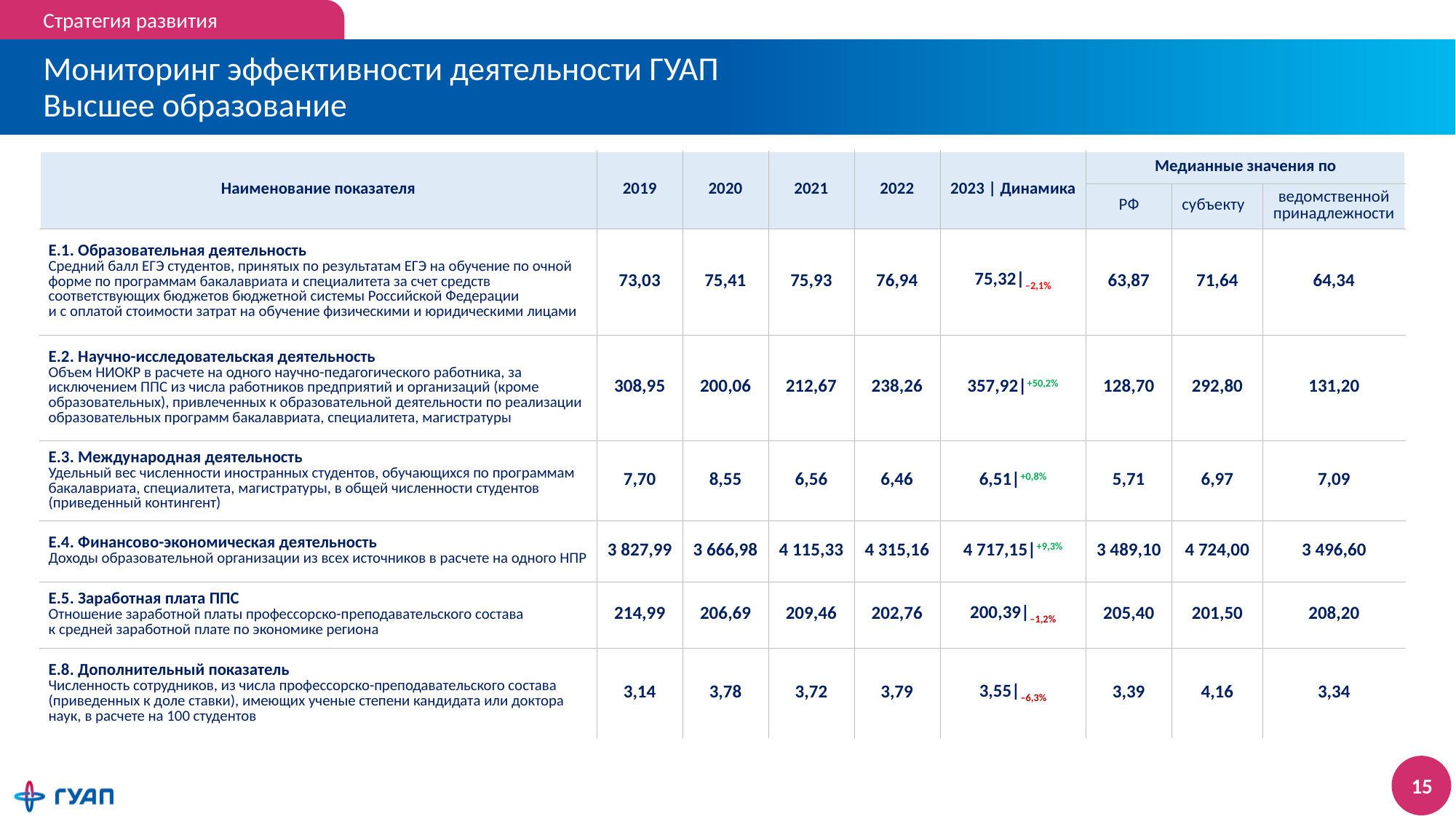

Стратегия развития
# Мониторинг эффективности деятельности ГУАП Высшее образование
| Наименование показателя | 2019 | 2020 | 2021 | 2022 | 2023 | Динамика | Медианные значения по |  |  |
| --- | --- | --- | --- | --- | --- | --- | --- | --- |
|  |  |  |  |  |  | РФ | субъекту | ведомственной принадлежности |
| E.1. Образовательная деятельность Средний балл ЕГЭ студентов, принятых по результатам ЕГЭ на обучение по очной форме по программам бакалавриата и специалитета за счет средств соответствующих бюджетов бюджетной системы Российской Федерации и с оплатой стоимости затрат на обучение физическими и юридическими лицами | 73,03 | 75,41 | 75,93 | 76,94 | 75,32|–2,1% | 63,87 | 71,64 | 64,34 |
| E.2. Научно-исследовательская деятельность Объем НИОКР в расчете на одного научно-педагогического работника, за исключением ППС из числа работников предприятий и организаций (кроме образовательных), привлеченных к образовательной деятельности по реализации образовательных программ бакалавриата, специалитета, магистратуры | 308,95 | 200,06 | 212,67 | 238,26 | 357,92|+50,2% | 128,70 | 292,80 | 131,20 |
| E.3. Международная деятельность Удельный вес численности иностранных студентов, обучающихся по программам бакалавриата, специалитета, магистратуры, в общей численности студентов (приведенный контингент) | 7,70 | 8,55 | 6,56 | 6,46 | 6,51|+0,8% | 5,71 | 6,97 | 7,09 |
| E.4. Финансово-экономическая деятельность Доходы образовательной организации из всех источников в расчете на одного НПР | 3 827,99 | 3 666,98 | 4 115,33 | 4 315,16 | 4 717,15|+9,3% | 3 489,10 | 4 724,00 | 3 496,60 |
| E.5. Заработная плата ППС Отношение заработной платы профессорско-преподавательского состава к средней заработной плате по экономике региона | 214,99 | 206,69 | 209,46 | 202,76 | 200,39|–1,2% | 205,40 | 201,50 | 208,20 |
| E.8. Дополнительный показатель Численность сотрудников, из числа профессорско-преподавательского состава (приведенных к доле ставки), имеющих ученые степени кандидата или доктора наук, в расчете на 100 студентов | 3,14 | 3,78 | 3,72 | 3,79 | 3,55|–6,3% | 3,39 | 4,16 | 3,34 |